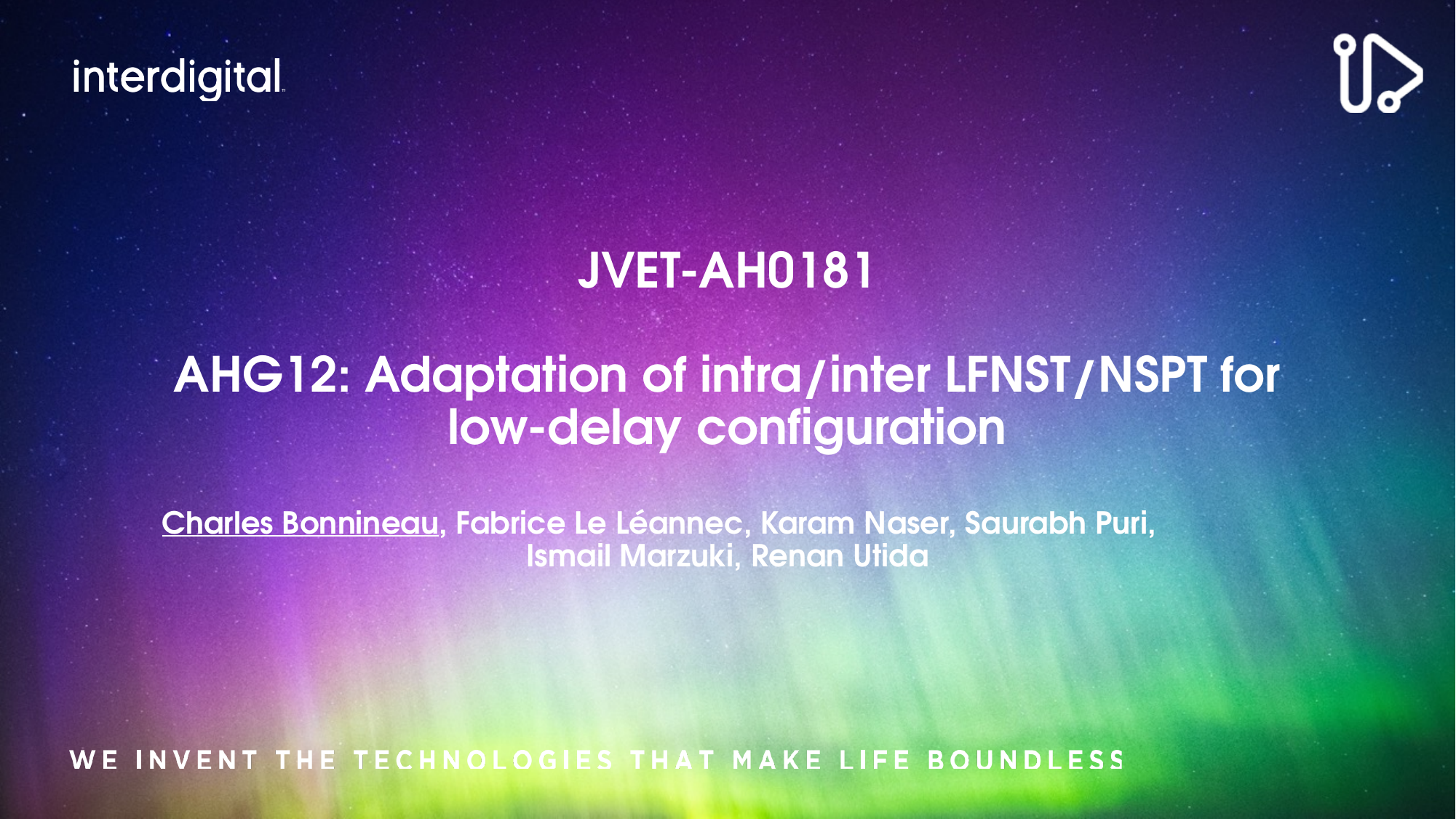

# JVET-AH0181 AHG12: Adaptation of intra/inter LFNST/NSPT for low-delay configuration Charles Bonnineau, Fabrice Le Léannec, Karam Naser, Saurabh Puri,                 Ismail Marzuki, Renan Utida